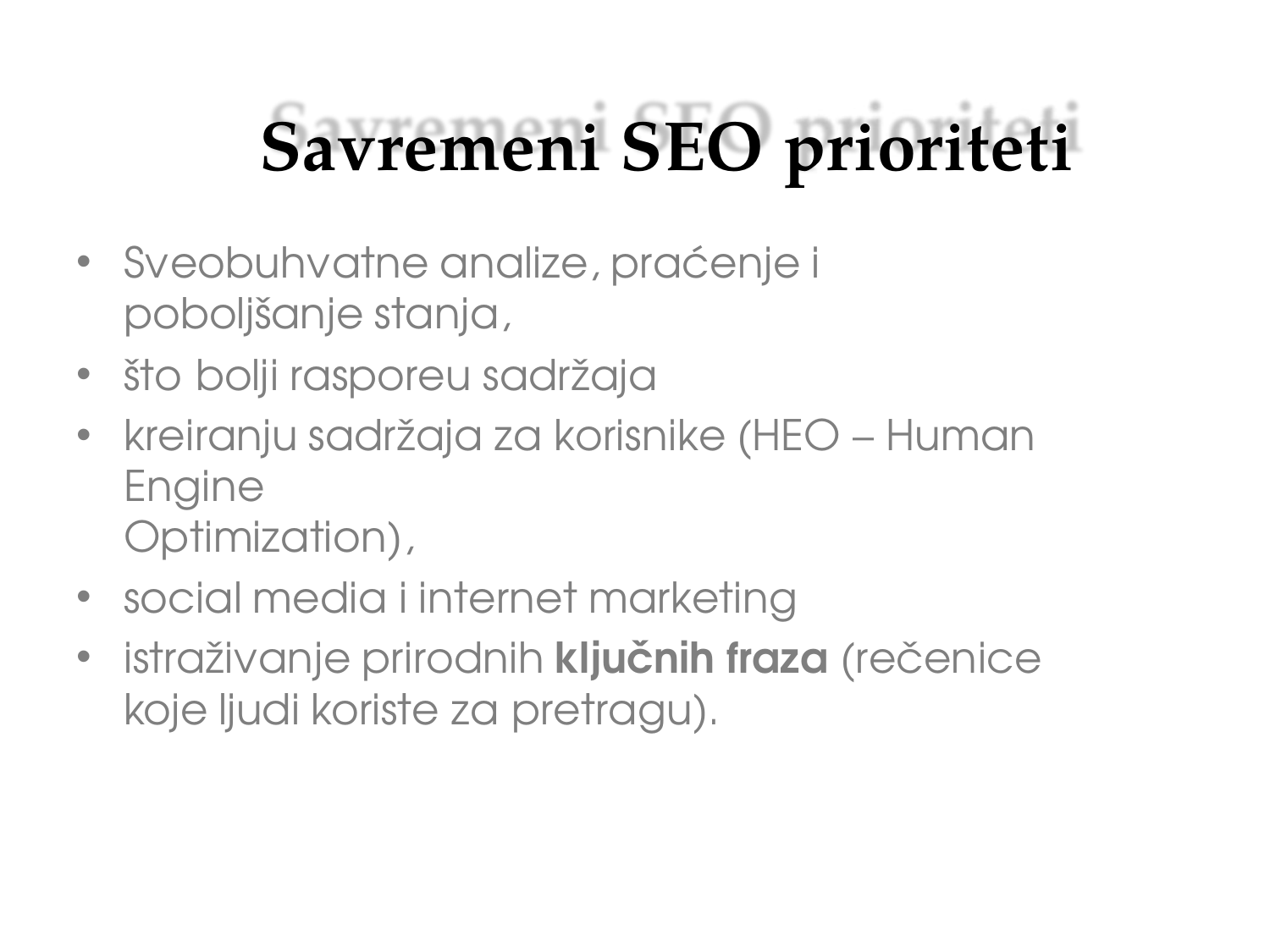

# Savremeni SEO prioriteti

Sveobuhvatne analize, praćenje i poboljšanje stanja,
što bolji rasporeu sadržaja
kreiranju sadržaja za korisnike (HEO – Human Engine
Optimization),
social media i internet marketing
istraživanje prirodnih ključnih fraza (rečenice koje ljudi koriste za pretragu).